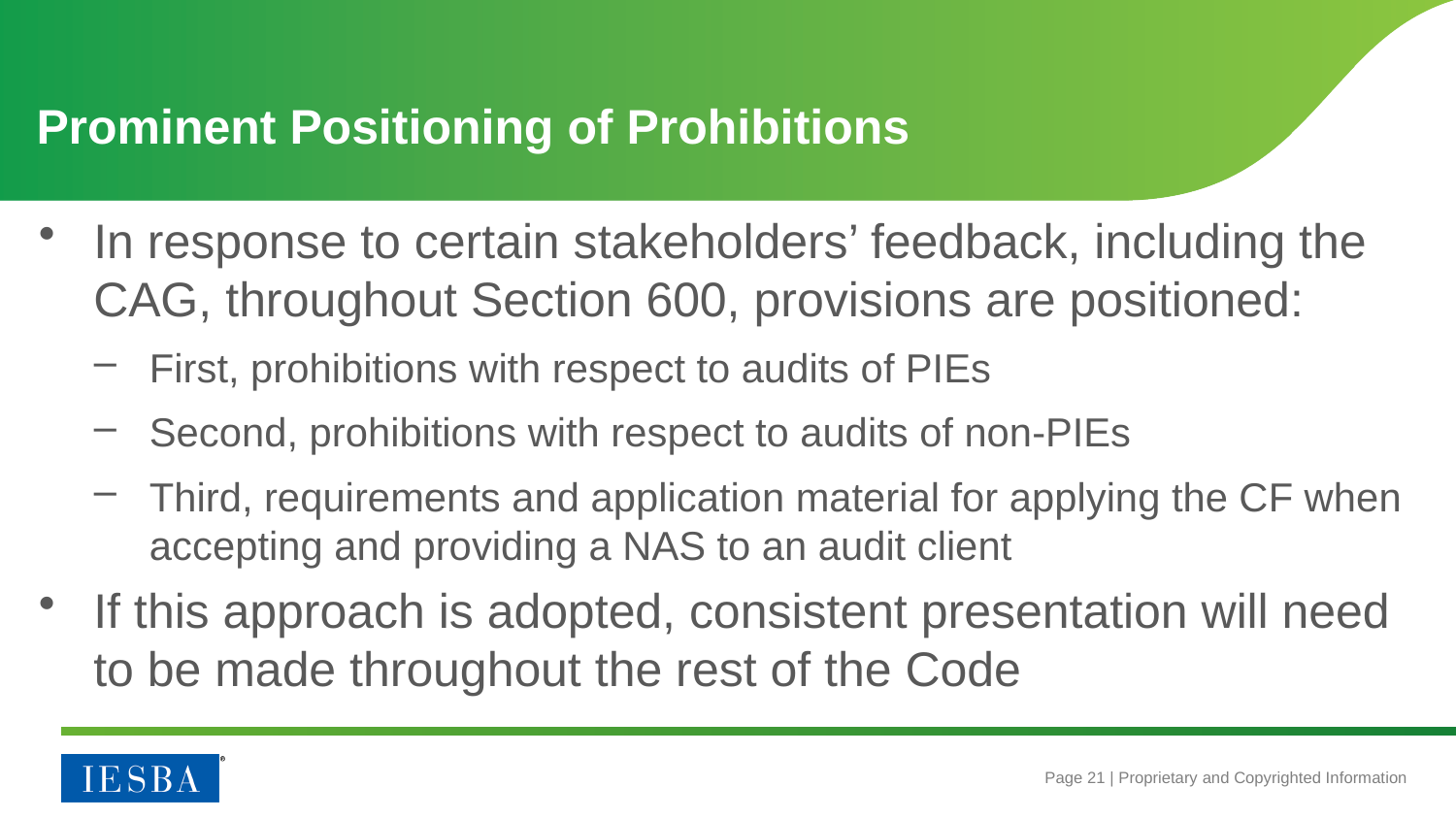

# Prominent Positioning of Prohibitions
In response to certain stakeholders’ feedback, including the CAG, throughout Section 600, provisions are positioned:
First, prohibitions with respect to audits of PIEs
Second, prohibitions with respect to audits of non-PIEs
Third, requirements and application material for applying the CF when accepting and providing a NAS to an audit client
If this approach is adopted, consistent presentation will need to be made throughout the rest of the Code